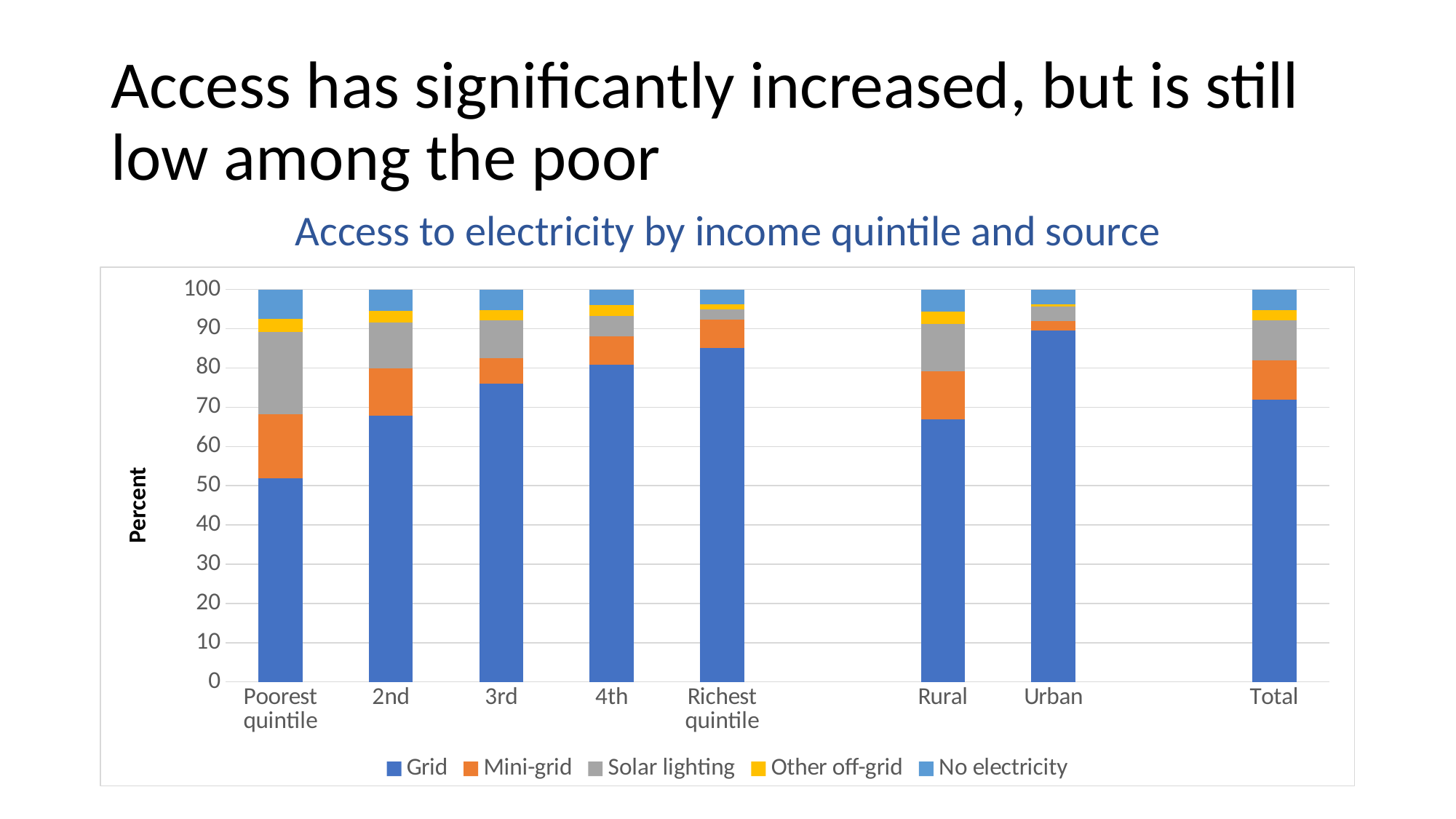

# Access has significantly increased, but is still low among the poor
Access to electricity by income quintile and source

### Chart

| Category | Grid | Mini-grid | Solar lighting | Other off-grid | No electricity |
|---|---|---|---|---|---|
| Poorest quintile | 51.91 | 16.21 | 21.09 | 3.31 | 7.48 |
| 2nd | 67.88 | 11.96 | 11.66 | 3.14 | 5.35 |
| 3rd | 75.97 | 6.55 | 9.65 | 2.63 | 5.2 |
| 4th | 80.86 | 7.29 | 5.01 | 2.859999999999999 | 3.98 |
| Richest quintile | 85.06 | 7.23 | 2.69 | 1.17 | 3.85 |
|  | None | None | None | None | None |
| Rural | 66.96 | 12.15 | 12.05 | 3.23 | 5.609999999999999 |
| Urban | 89.63 | 2.35 | 3.7 | 0.6 | 3.72 |
|  | None | None | None | None | None |
| Total | 71.94 | 9.99 | 10.22 | 2.65 | 5.2 |